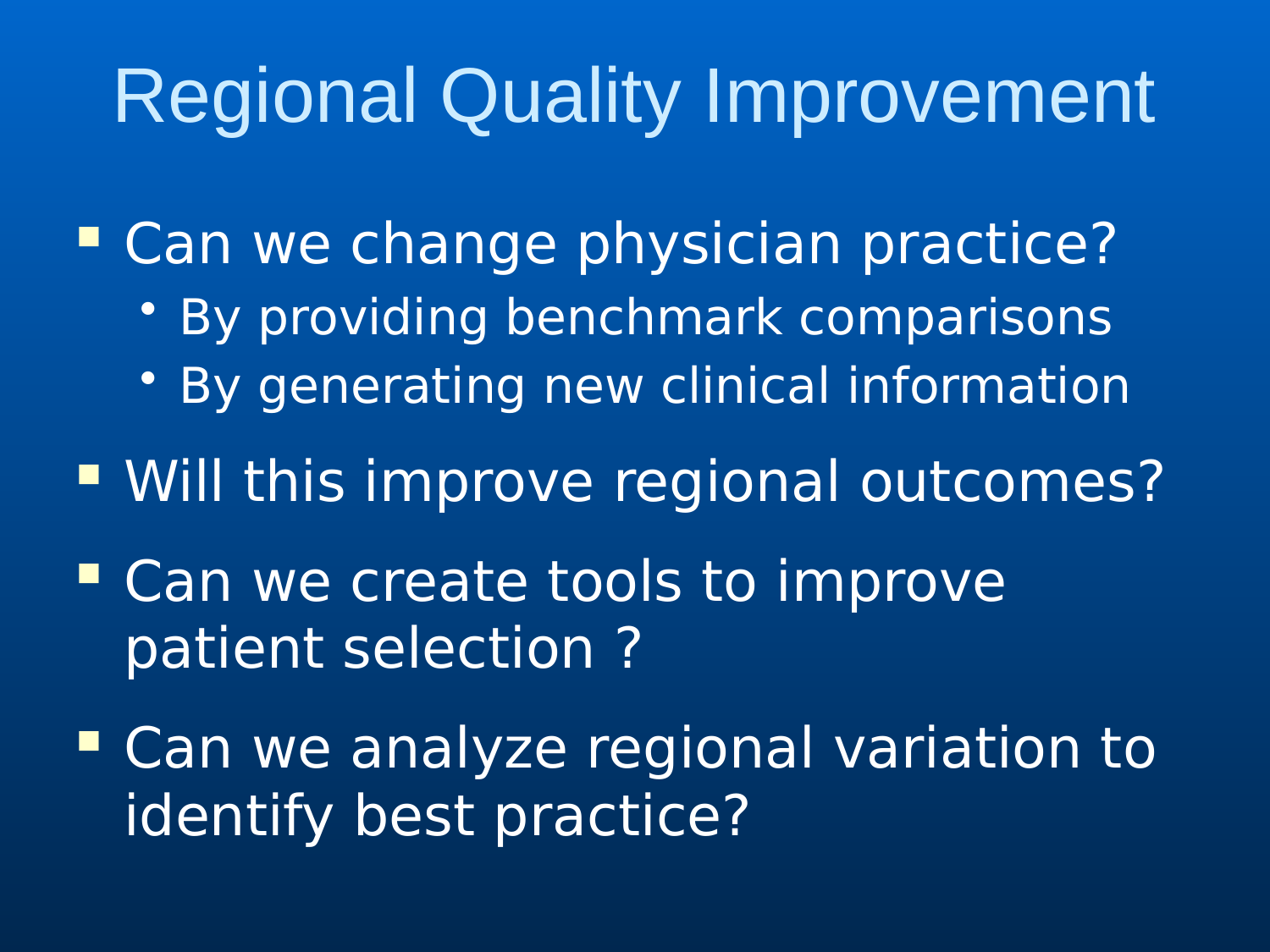

# Regional Quality Improvement
Can we change physician practice?
By providing benchmark comparisons
By generating new clinical information
Will this improve regional outcomes?
Can we create tools to improve patient selection ?
Can we analyze regional variation to identify best practice?